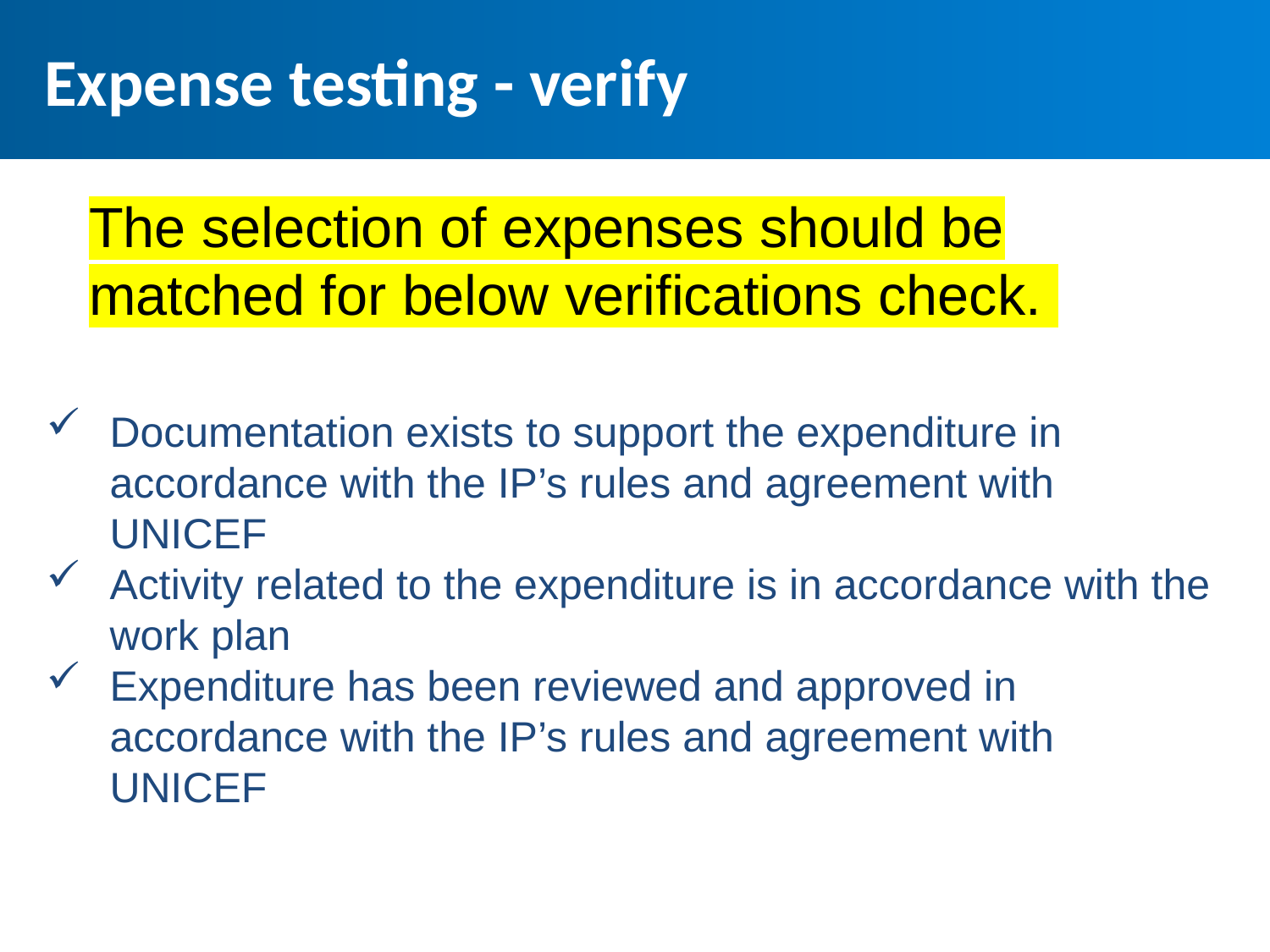

# Expense testing - verify
Expense testing – verify…..
The selection of expenses should be matched for below verifications check.
Documentation exists to support the expenditure in accordance with the IP’s rules and agreement with UNICEF
Activity related to the expenditure is in accordance with the work plan
Expenditure has been reviewed and approved in accordance with the IP’s rules and agreement with UNICEF